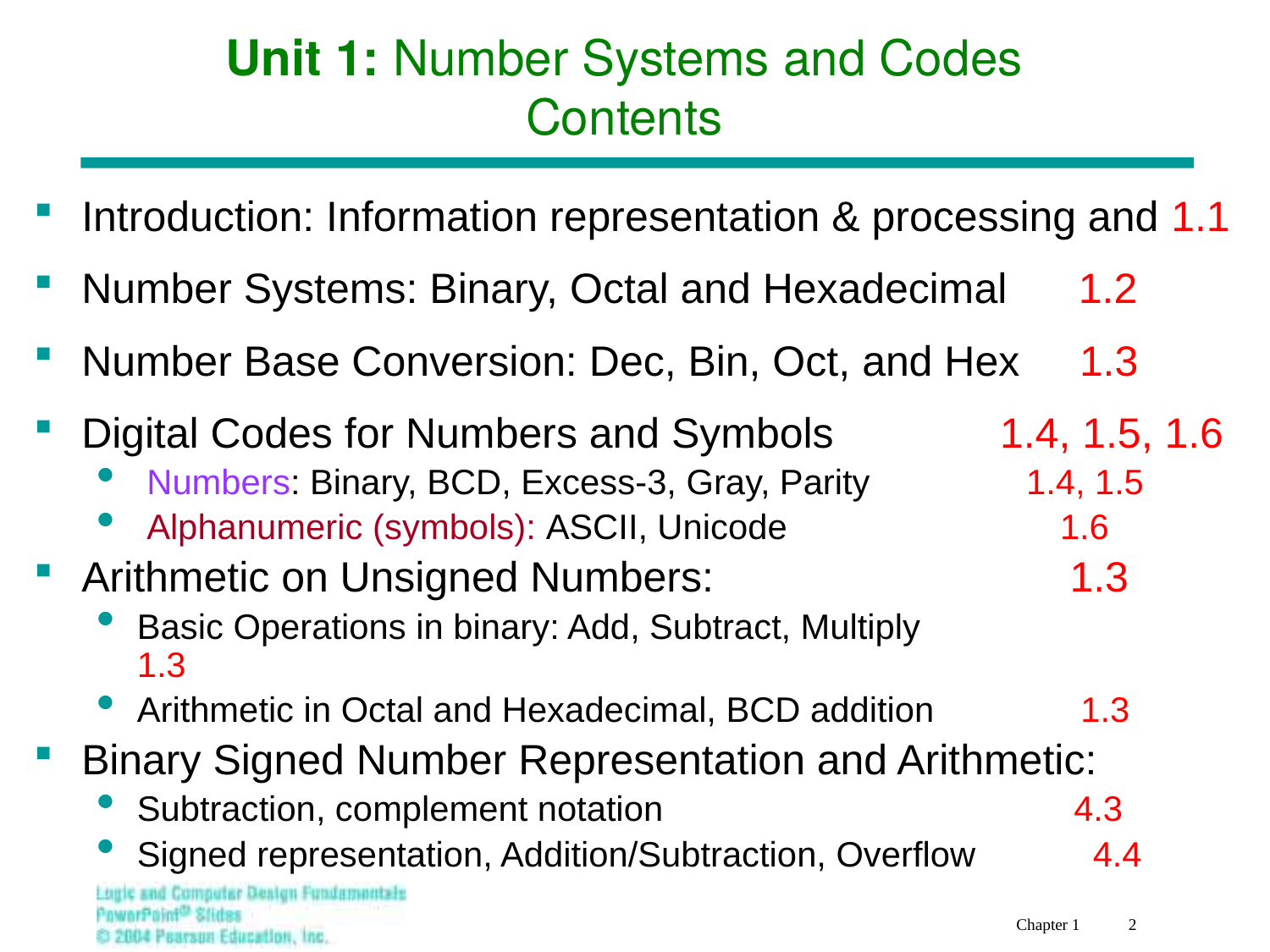

# Unit 1: Number Systems and Codes Contents
Introduction: Information representation & processing and 1.1

Number Systems: Binary, Octal and Hexadecimal      1.2

Number Base Conversion: Dec, Bin, Oct, and Hex     1.3

Digital Codes for Numbers and Symbols              1.4, 1.5, 1.6
 Numbers: Binary, BCD, Excess-3, Gray, Parity                1.4, 1.5
 Alphanumeric (symbols): ASCII, Unicode                            1.6
Arithmetic on Unsigned Numbers:                              1.3
Basic Operations in binary: Add, Subtract, Multiply           	   1.3
Arithmetic in Octal and Hexadecimal, BCD addition               1.3
Binary Signed Number Representation and Arithmetic:
Subtraction, complement notation           	                               4.3
Signed representation, Addition/Subtraction, Overflow            4.4

Chapter 1            2